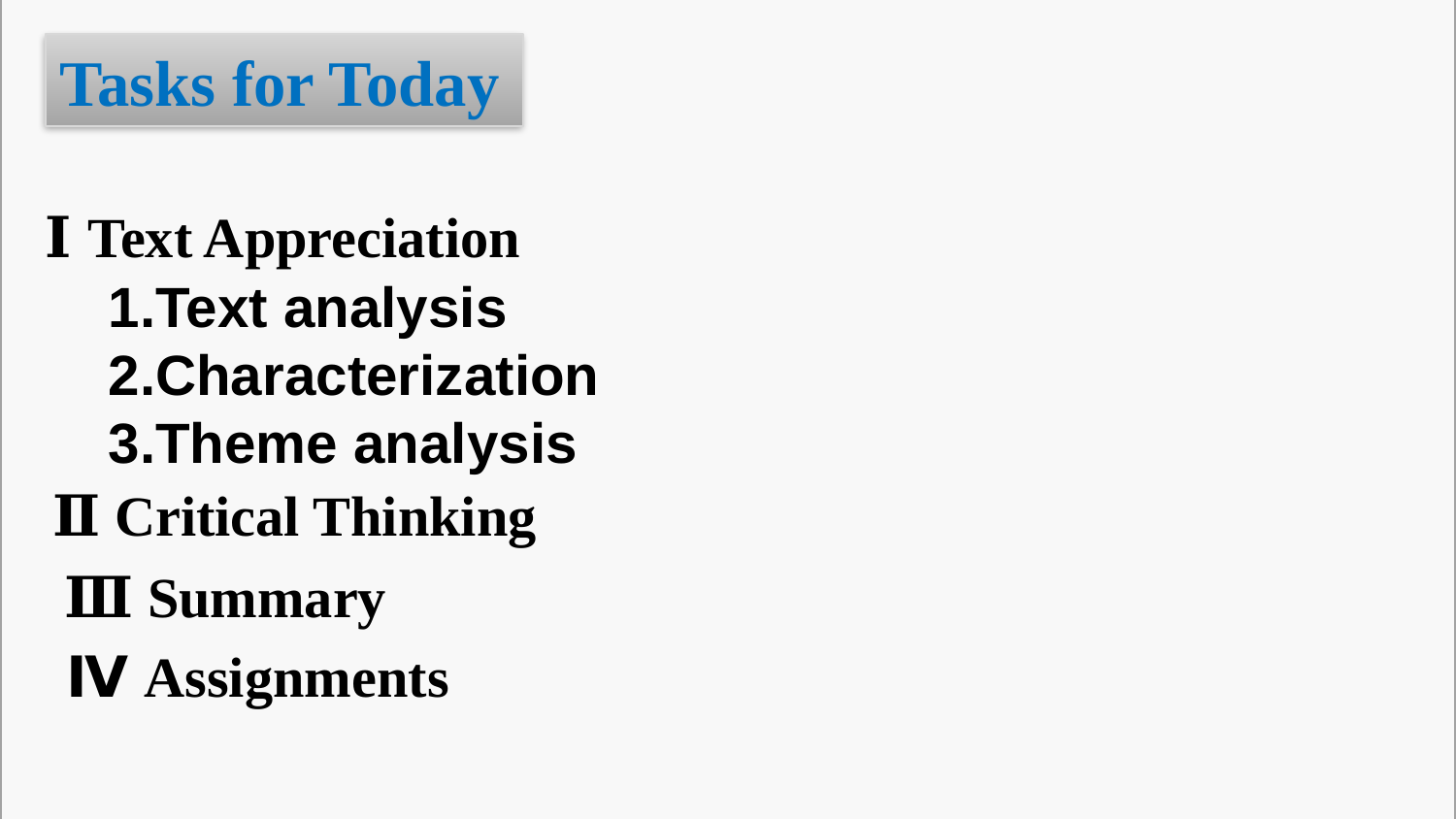

Tasks for Today
Ⅰ Text Appreciation
    1.Text analysis
    2.Characterization
    3.Theme analysis

 Ⅱ Critical Thinking
 Ⅲ Summary
 Ⅳ Assignments